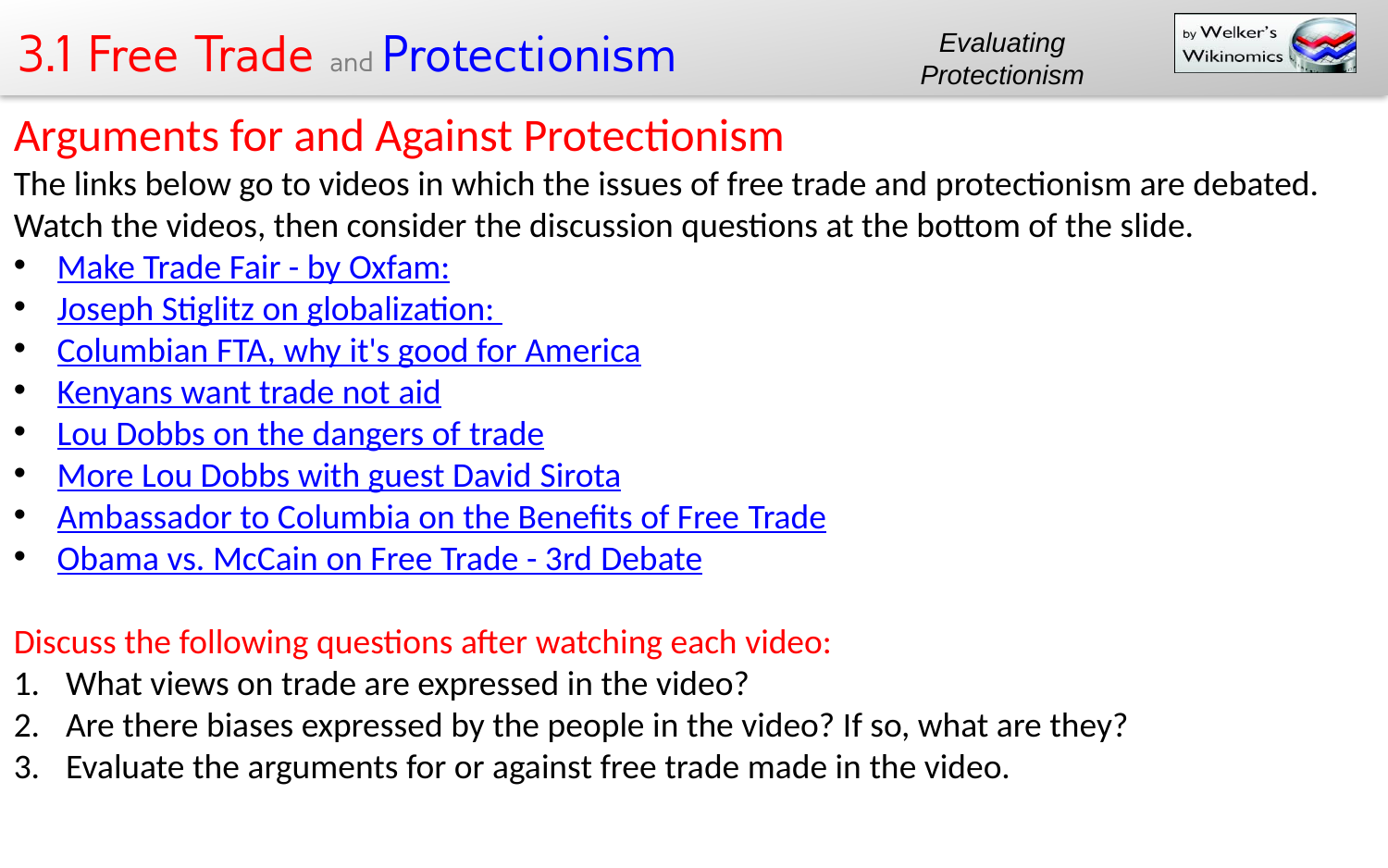

Evaluating Protectionism
Arguments for and Against Protectionism
The links below go to videos in which the issues of free trade and protectionism are debated. Watch the videos, then consider the discussion questions at the bottom of the slide.
Make Trade Fair - by Oxfam:
Joseph Stiglitz on globalization:
Columbian FTA, why it's good for America
Kenyans want trade not aid
Lou Dobbs on the dangers of trade
More Lou Dobbs with guest David Sirota
Ambassador to Columbia on the Benefits of Free Trade
Obama vs. McCain on Free Trade - 3rd Debate

Discuss the following questions after watching each video:
What views on trade are expressed in the video?
Are there biases expressed by the people in the video? If so, what are they?
Evaluate the arguments for or against free trade made in the video.